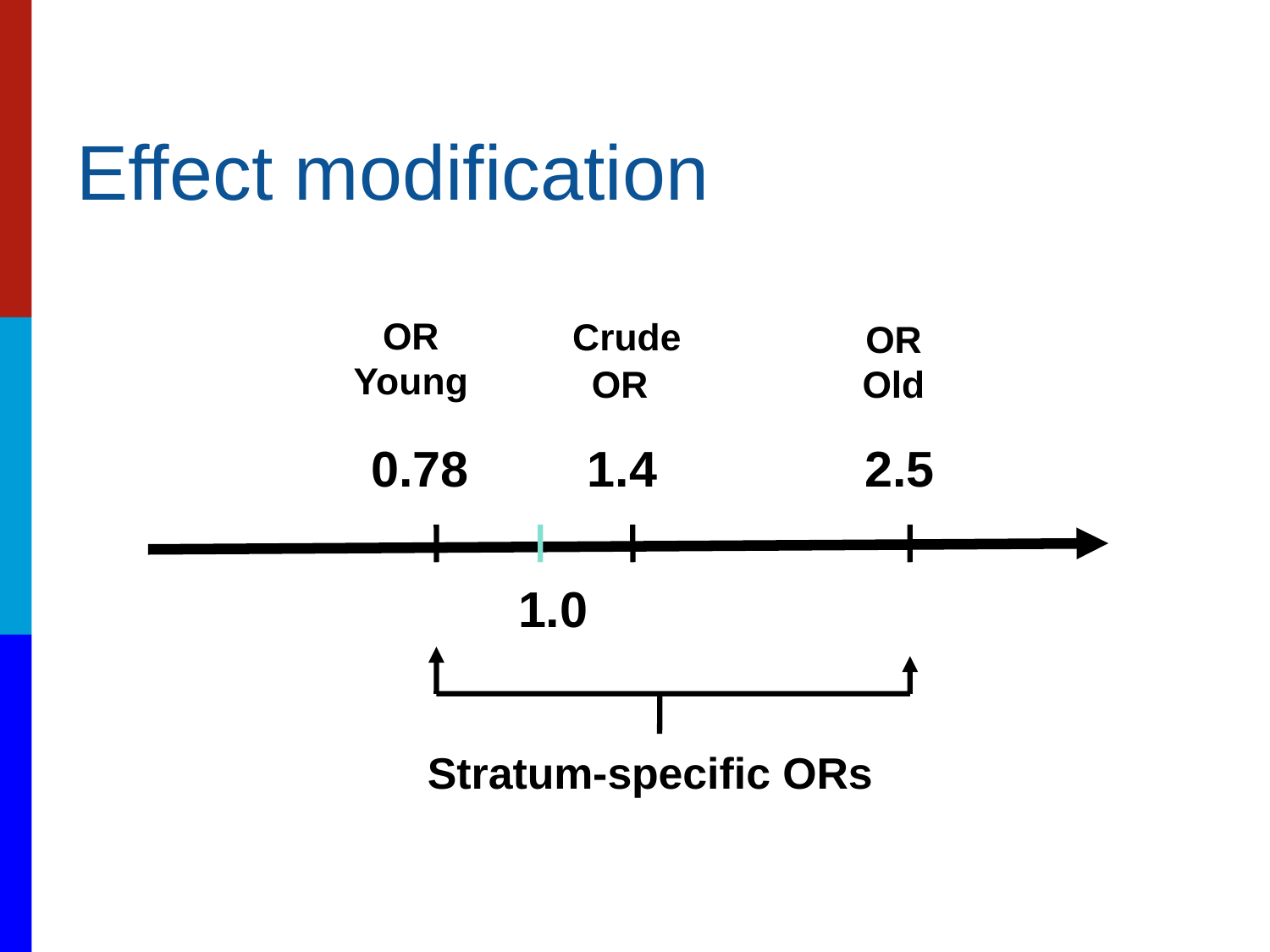

# Effect modification
 Crude
OR
OR
Young
 OR
 Old
0.78
1.4
2.5

1.0

Stratum-specific ORs